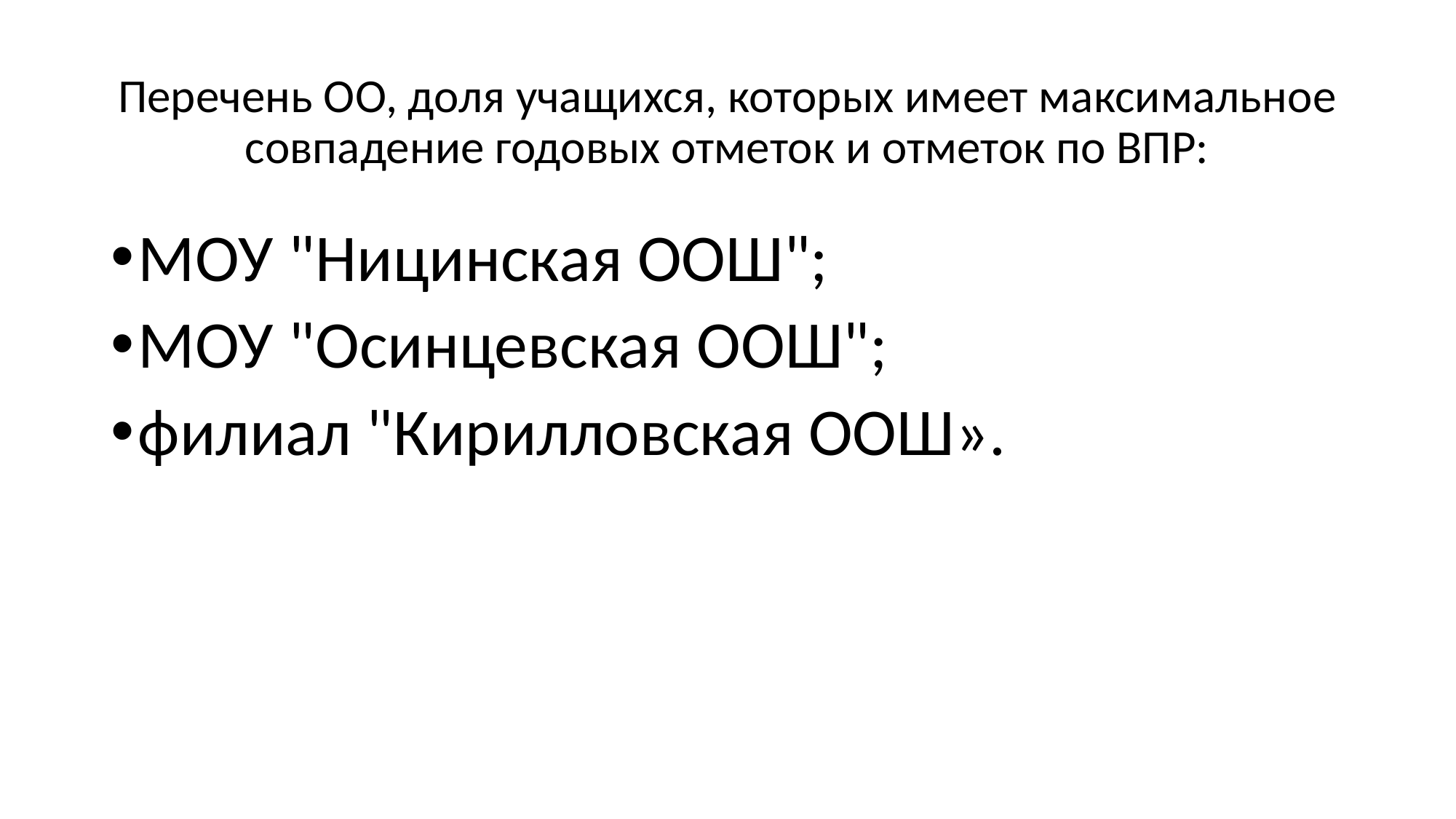

# Перечень ОО, доля учащихся, которых имеет максимальное совпадение годовых отметок и отметок по ВПР:
МОУ "Ницинская ООШ";
МОУ "Осинцевская ООШ";
филиал "Кирилловская ООШ».